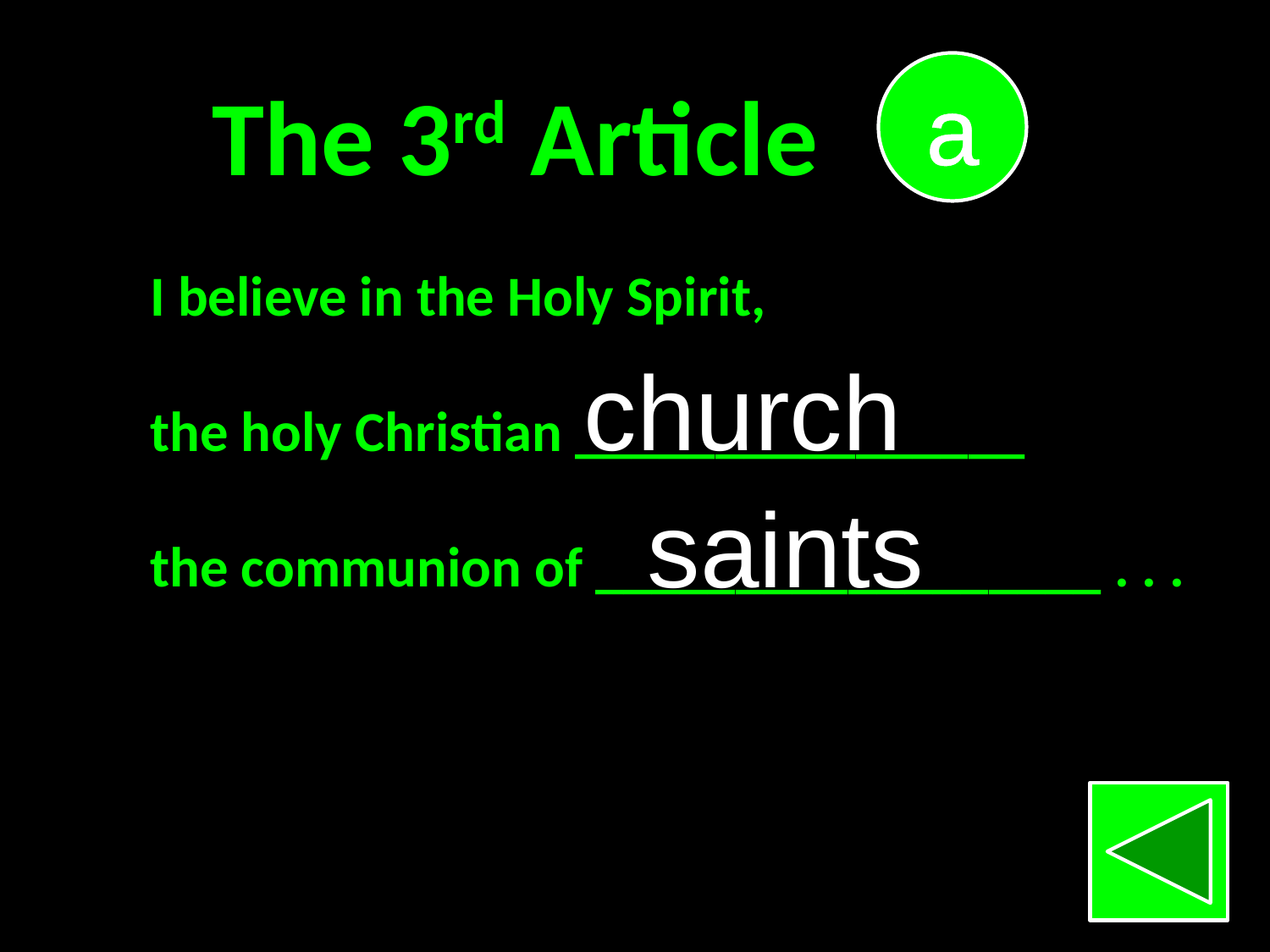

a
The 3rd Article
I believe in the Holy Spirit,

the holy Christian ________________

the communion of __________________ . . .
church
saints